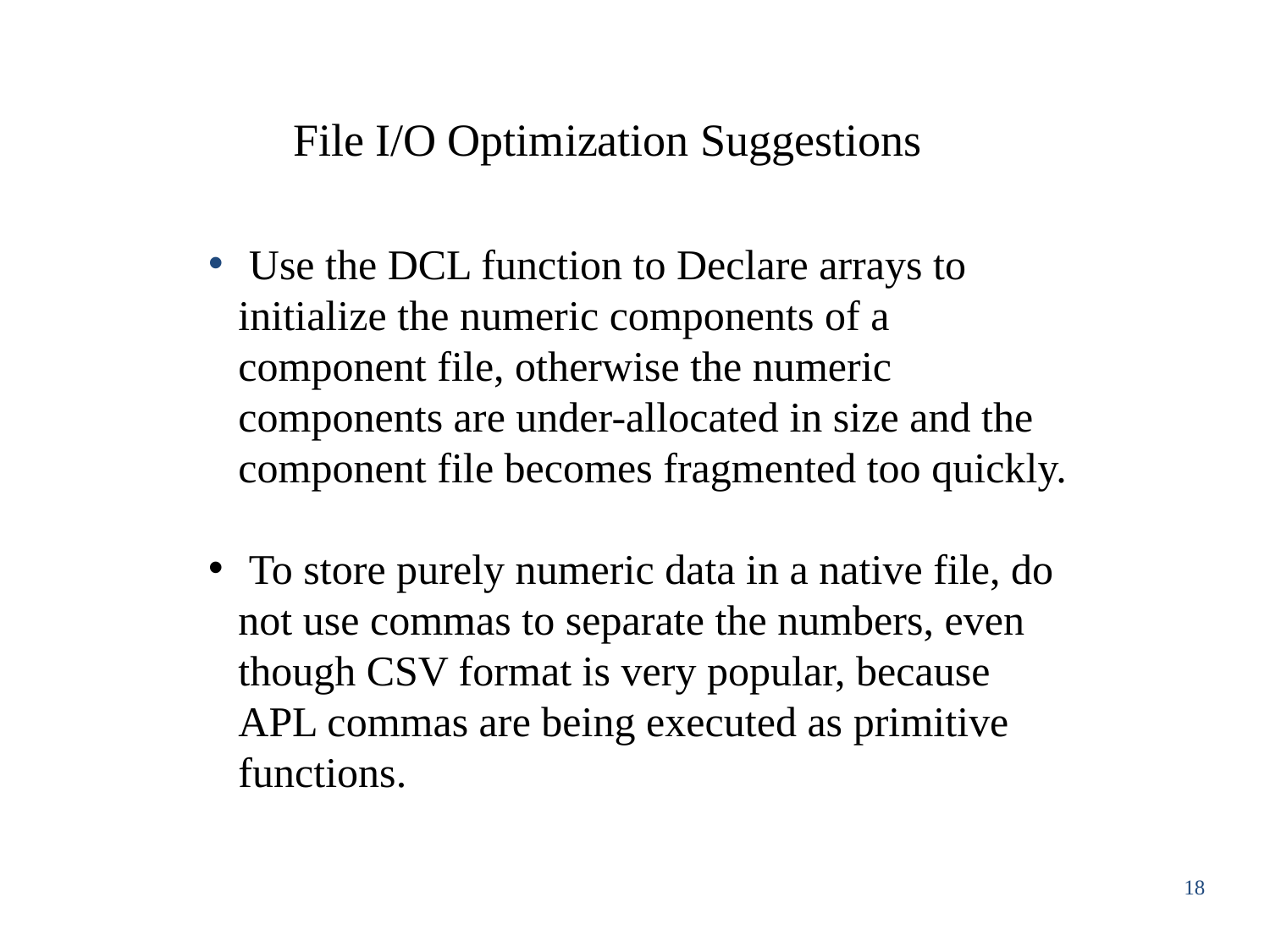

# File I/O Optimization Suggestions
 Use the DCL function to Declare arrays to initialize the numeric components of a component file, otherwise the numeric components are under-allocated in size and the component file becomes fragmented too quickly.

 To store purely numeric data in a native file, do not use commas to separate the numbers, even though CSV format is very popular, because APL commas are being executed as primitive functions.

18